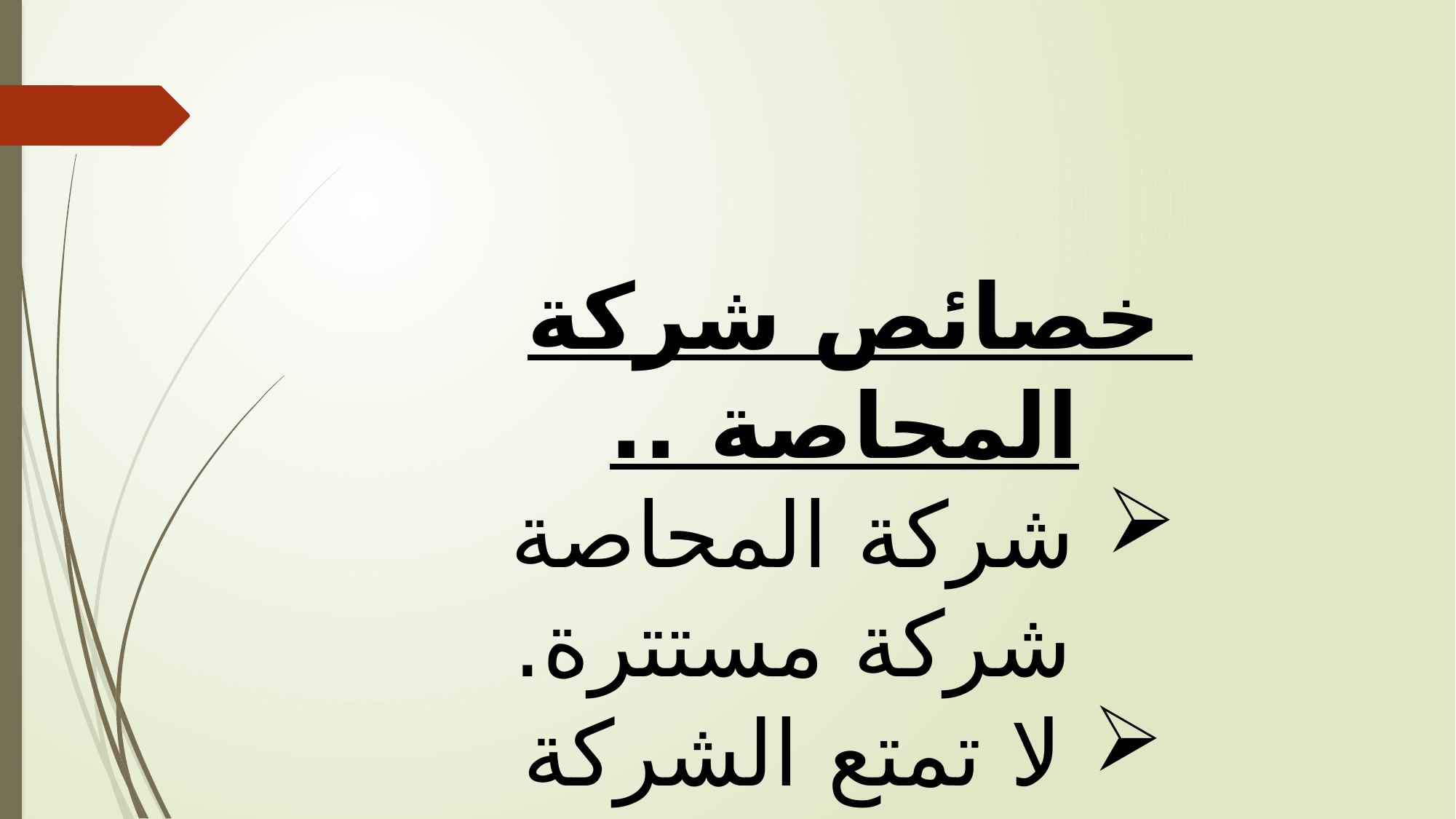

خصائص شركة المحاصة ..
شركة المحاصة شركة مستترة.
لا تمتع الشركة بالشخصية المعنوية.